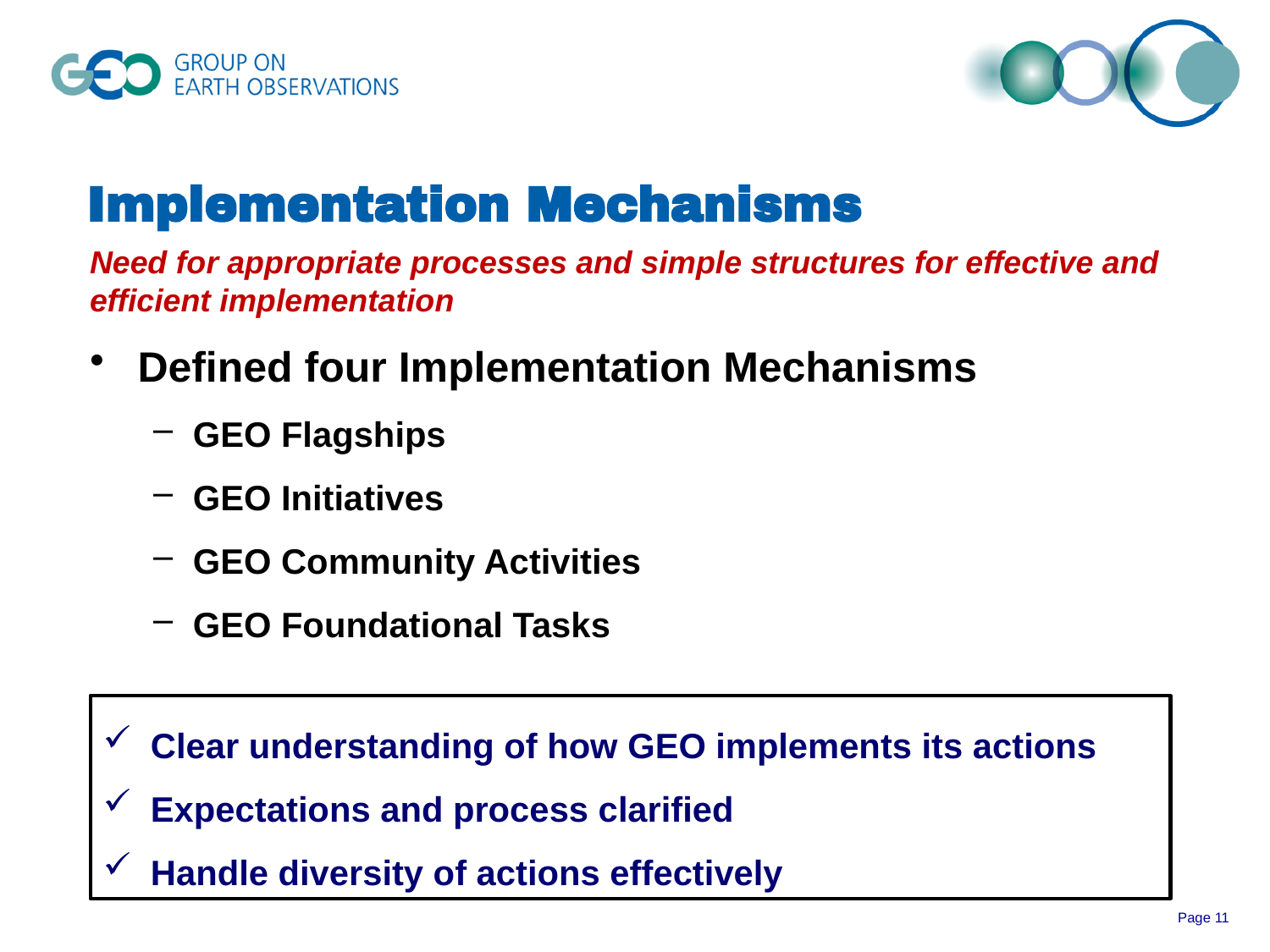

# Implementation Mechanisms
Need for appropriate processes and simple structures for effective and efficient implementation
Defined four Implementation Mechanisms
GEO Flagships
GEO Initiatives
GEO Community Activities
GEO Foundational Tasks
Clear understanding of how GEO implements its actions
Expectations and process clarified
Handle diversity of actions effectively